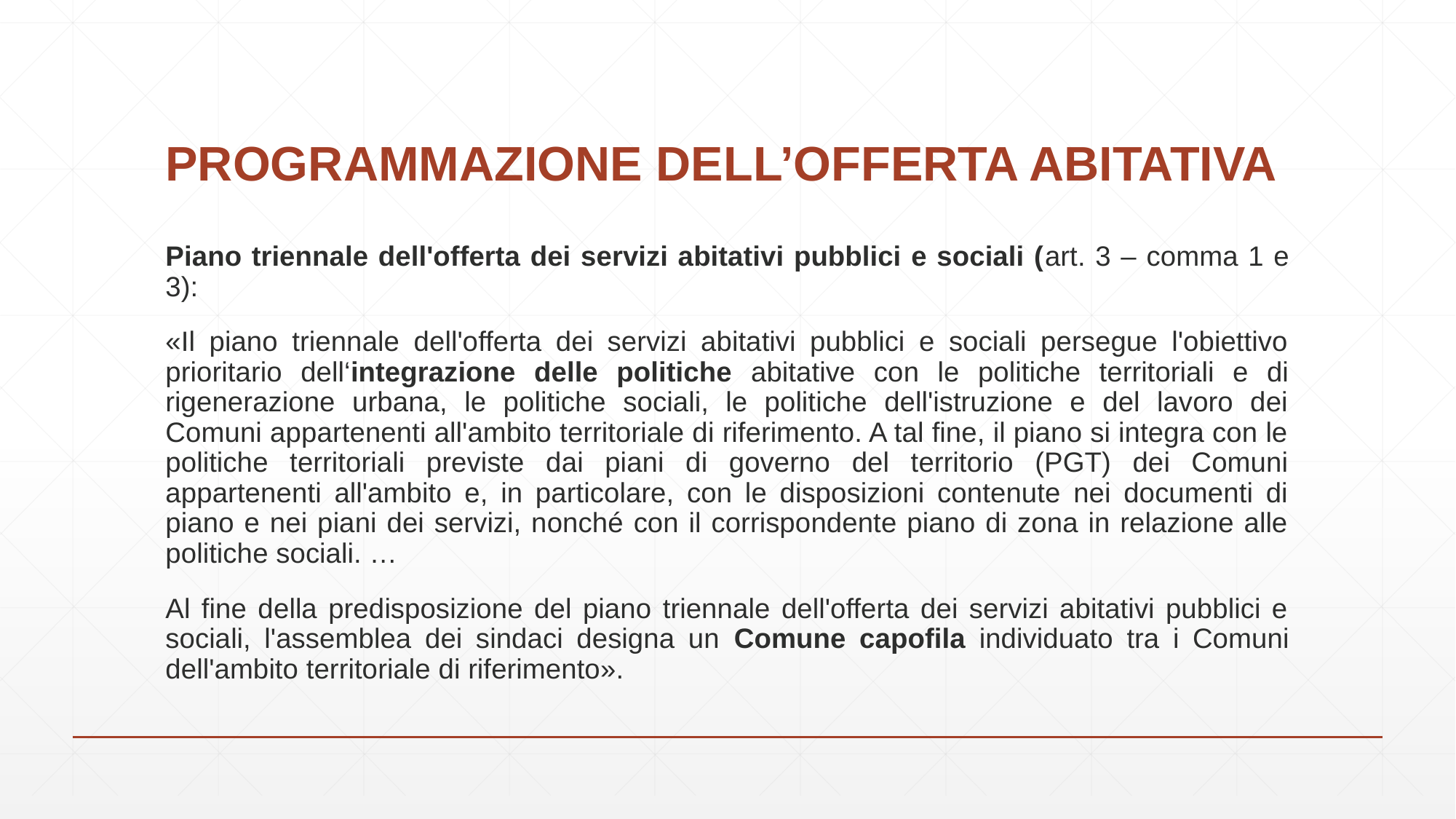

# PROGRAMMAZIONE DELL’OFFERTA ABITATIVA
Piano triennale dell'offerta dei servizi abitativi pubblici e sociali (art. 3 – comma 1 e 3):
«Il piano triennale dell'offerta dei servizi abitativi pubblici e sociali persegue l'obiettivo prioritario dell‘integrazione delle politiche abitative con le politiche territoriali e di rigenerazione urbana, le politiche sociali, le politiche dell'istruzione e del lavoro dei Comuni appartenenti all'ambito territoriale di riferimento. A tal fine, il piano si integra con le politiche territoriali previste dai piani di governo del territorio (PGT) dei Comuni appartenenti all'ambito e, in particolare, con le disposizioni contenute nei documenti di piano e nei piani dei servizi, nonché con il corrispondente piano di zona in relazione alle politiche sociali. …
Al fine della predisposizione del piano triennale dell'offerta dei servizi abitativi pubblici e sociali, l'assemblea dei sindaci designa un Comune capofila individuato tra i Comuni dell'ambito territoriale di riferimento».